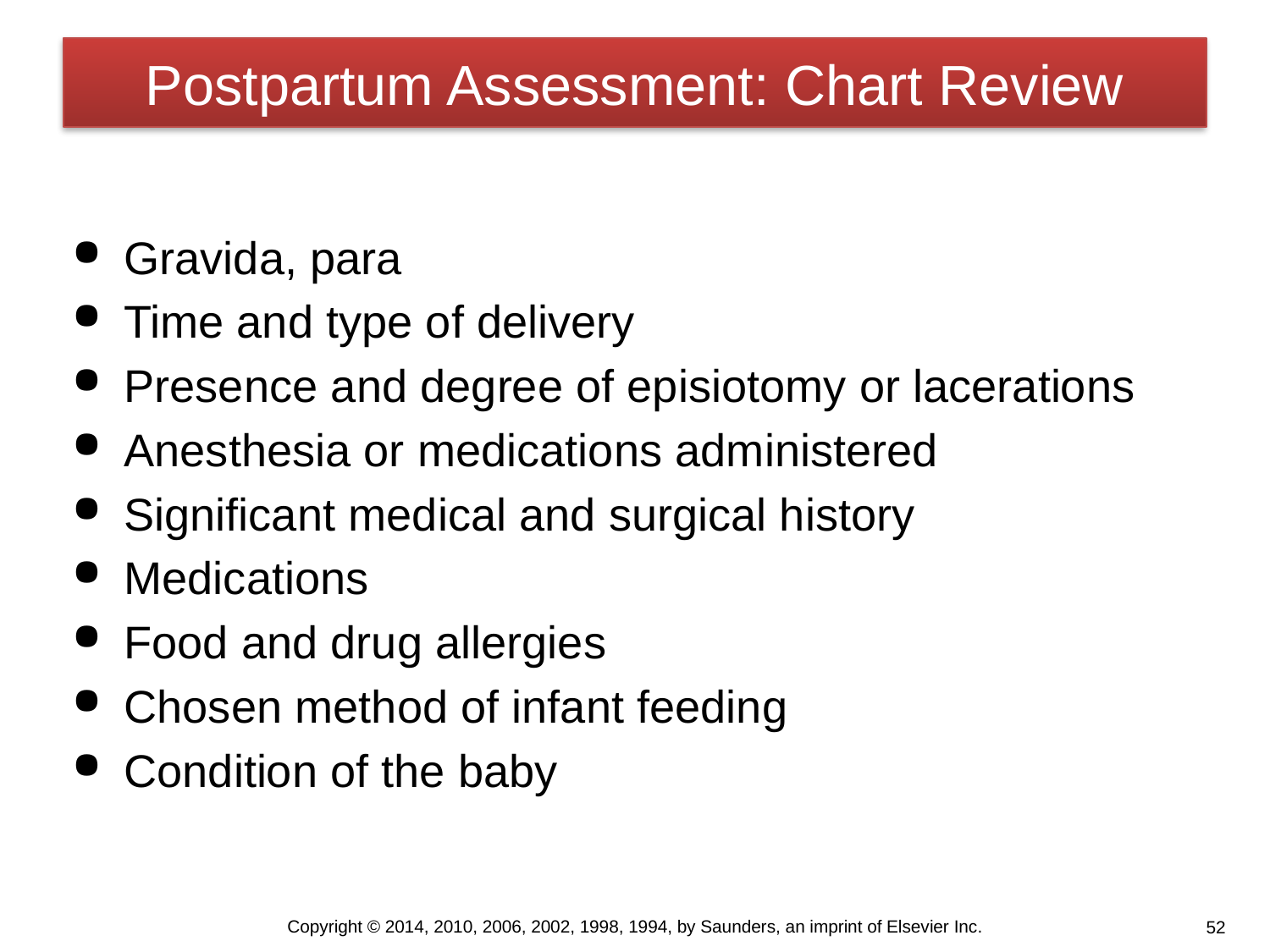

# Postpartum Assessment: Chart Review
Gravida, para
Time and type of delivery
Presence and degree of episiotomy or lacerations
Anesthesia or medications administered
Significant medical and surgical history
Medications
Food and drug allergies
Chosen method of infant feeding
Condition of the baby
Copyright © 2014, 2010, 2006, 2002, 1998, 1994, by Saunders, an imprint of Elsevier Inc.
52